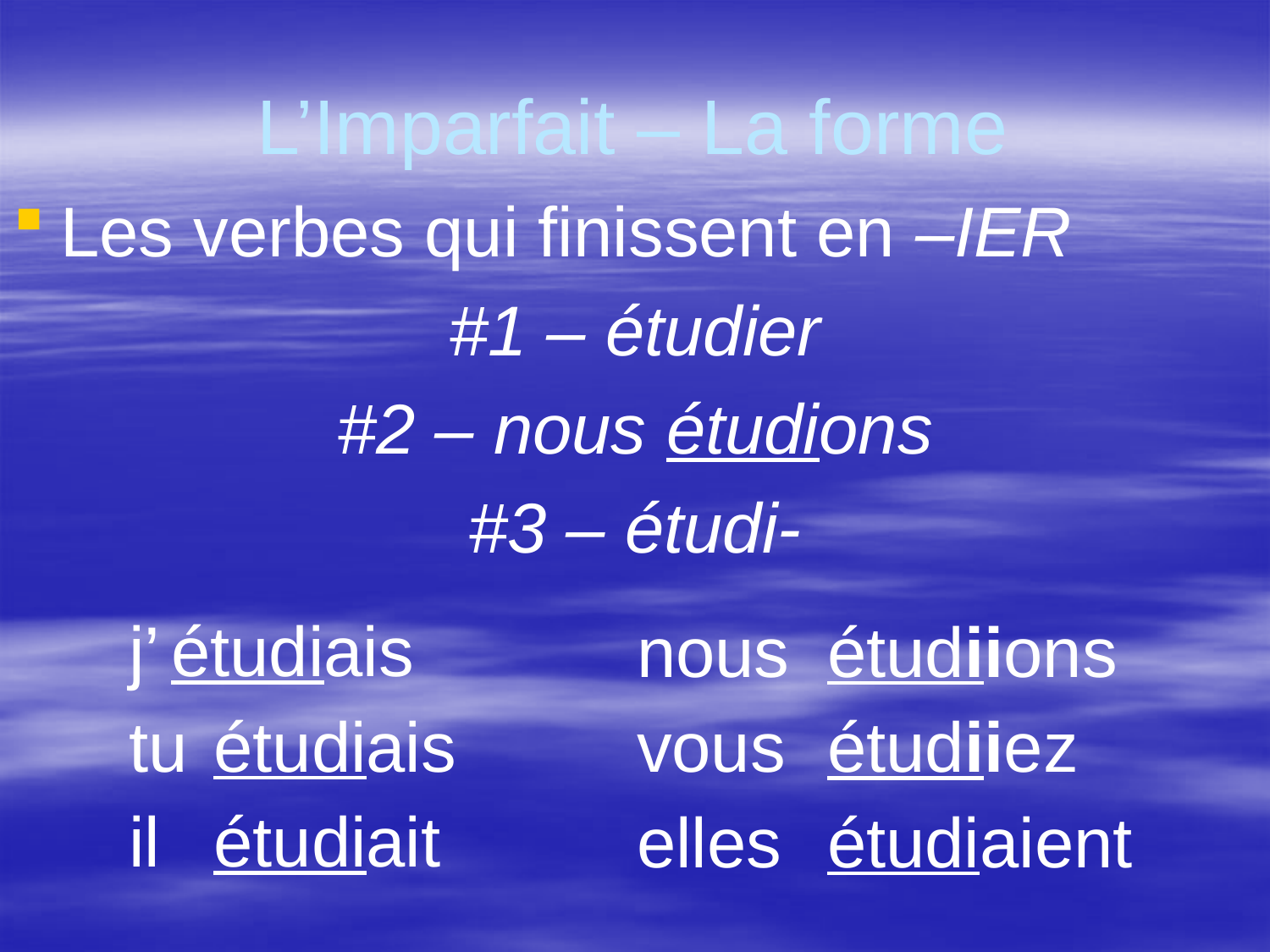

# L’Imparfait – La forme
Les verbes qui finissent en –IER
#1 – étudier
#2 – nous étudions
#3 – étudi-
j’
étudiais
nous
étudiions
tu
étudiais
vous
étudiiez
il
étudiait
elles
étudiaient